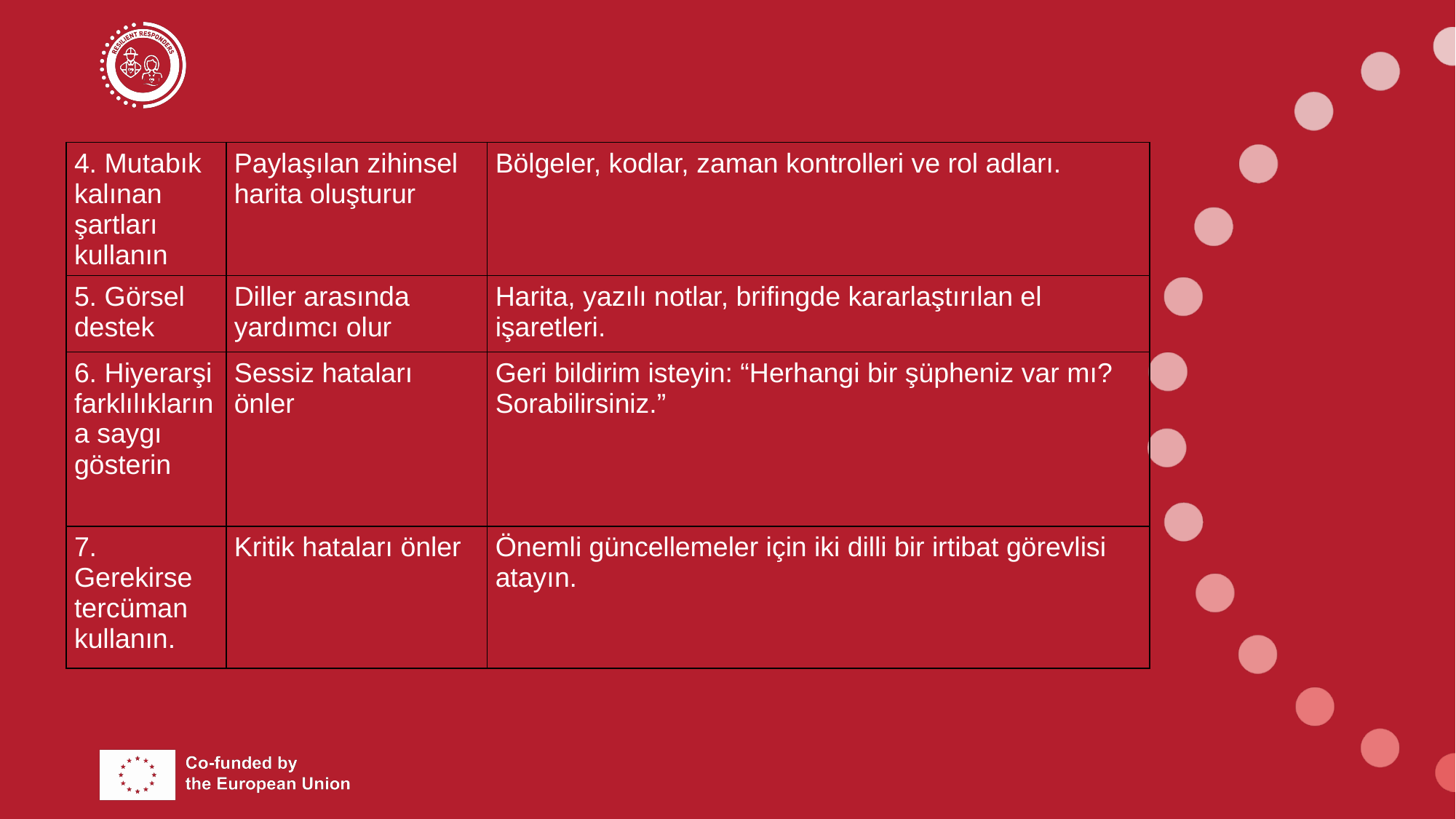

| 4. Mutabık kalınan şartları kullanın | Paylaşılan zihinsel harita oluşturur | Bölgeler, kodlar, zaman kontrolleri ve rol adları. |
| --- | --- | --- |
| 5. Görsel destek | Diller arasında yardımcı olur | Harita, yazılı notlar, brifingde kararlaştırılan el işaretleri. |
| 6. Hiyerarşi farklılıklarına saygı gösterin | Sessiz hataları önler | Geri bildirim isteyin: “Herhangi bir şüpheniz var mı? Sorabilirsiniz.” |
| 7. Gerekirse tercüman kullanın. | Kritik hataları önler | Önemli güncellemeler için iki dilli bir irtibat görevlisi atayın. |